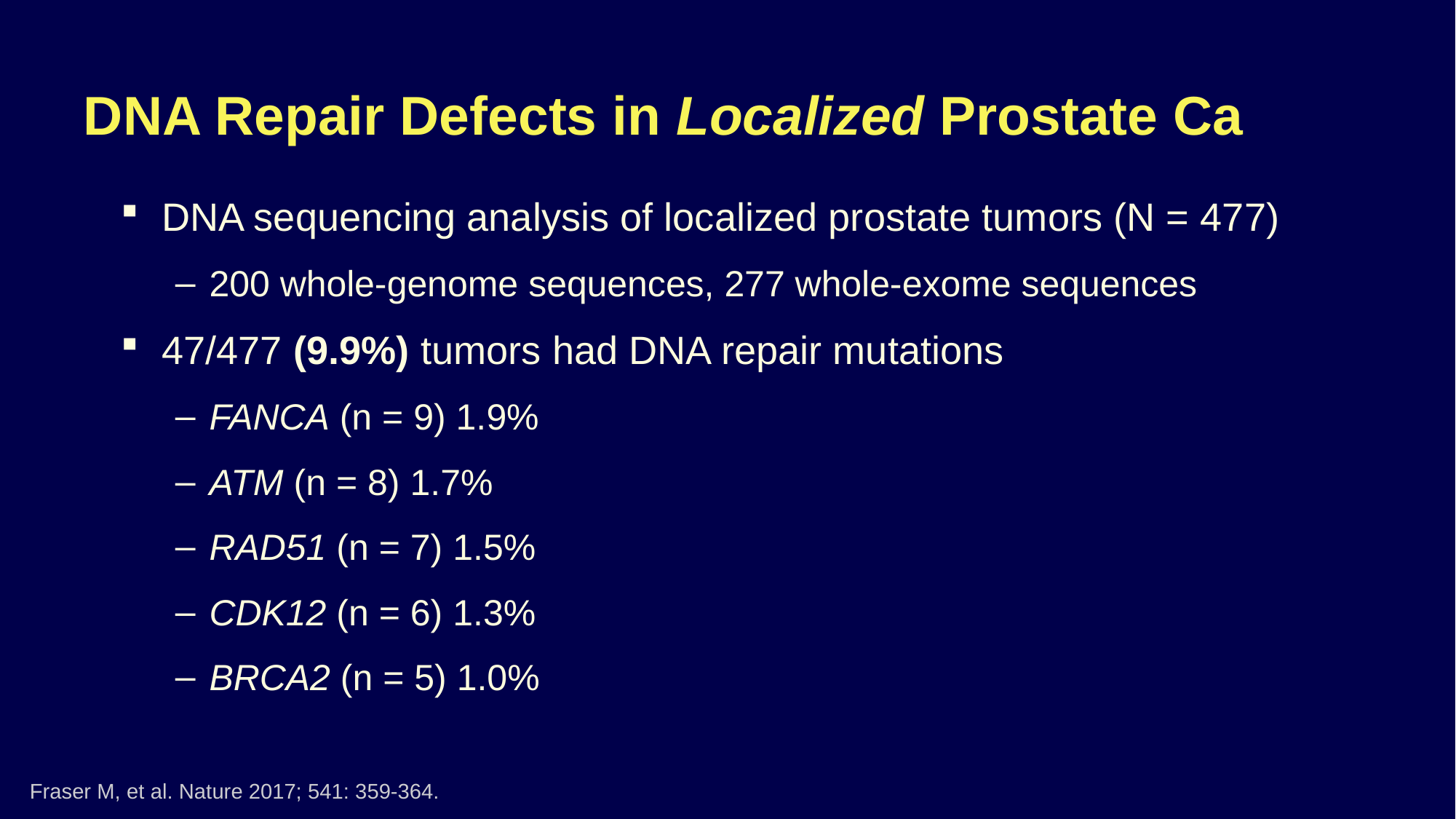

# DNA Repair Defects in Localized Prostate Ca
DNA sequencing analysis of localized prostate tumors (N = 477)
200 whole-genome sequences, 277 whole-exome sequences
47/477 (9.9%) tumors had DNA repair mutations
FANCA (n = 9) 1.9%
ATM (n = 8) 1.7%
RAD51 (n = 7) 1.5%
CDK12 (n = 6) 1.3%
BRCA2 (n = 5) 1.0%

Fraser M, et al. Nature 2017; 541: 359-364.